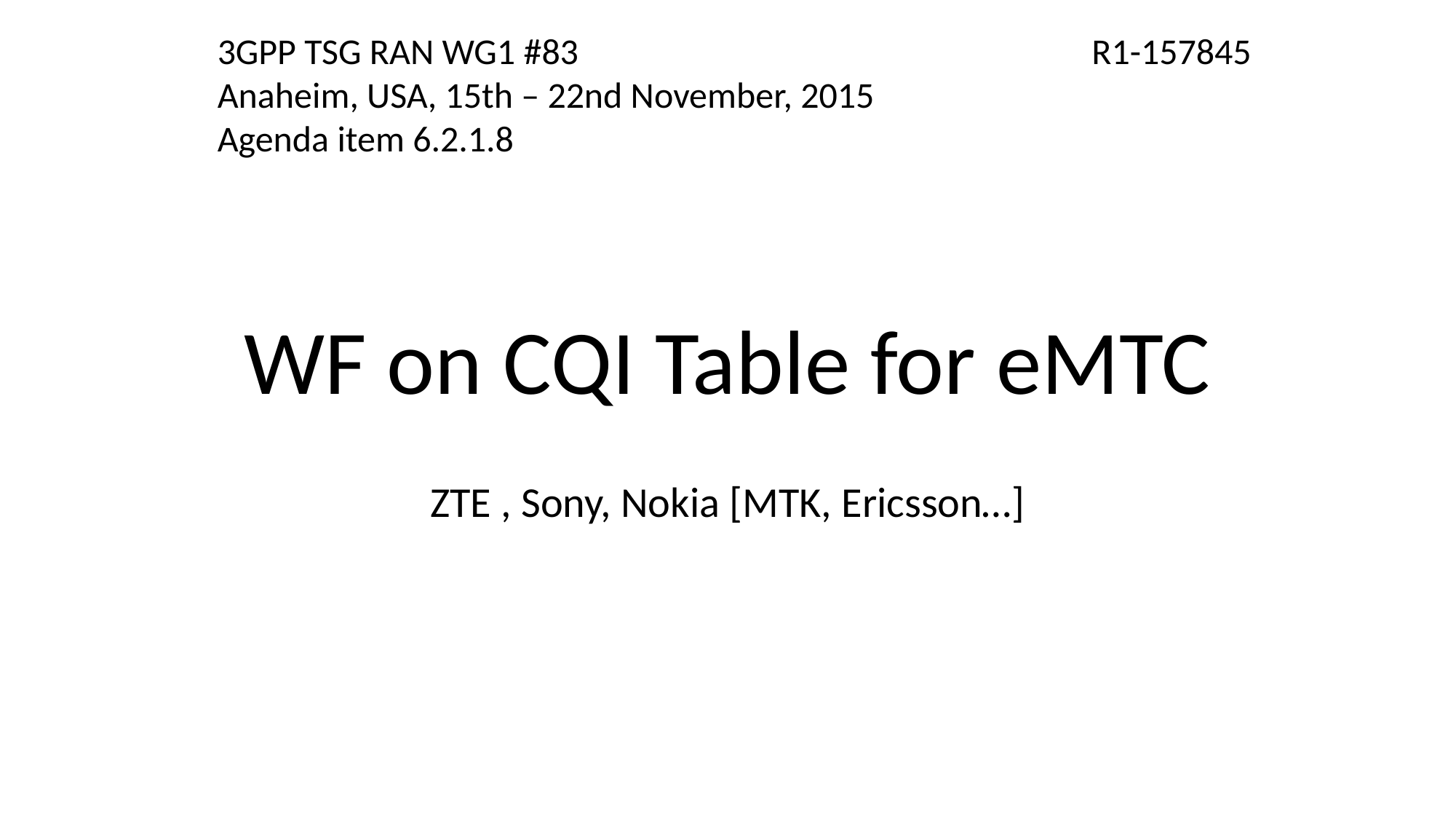

3GPP TSG RAN WG1 #83
Anaheim, USA, 15th – 22nd November, 2015
Agenda item 6.2.1.8
R1-157845

# WF on CQI Table for eMTC
ZTE , Sony, Nokia [MTK, Ericsson…]